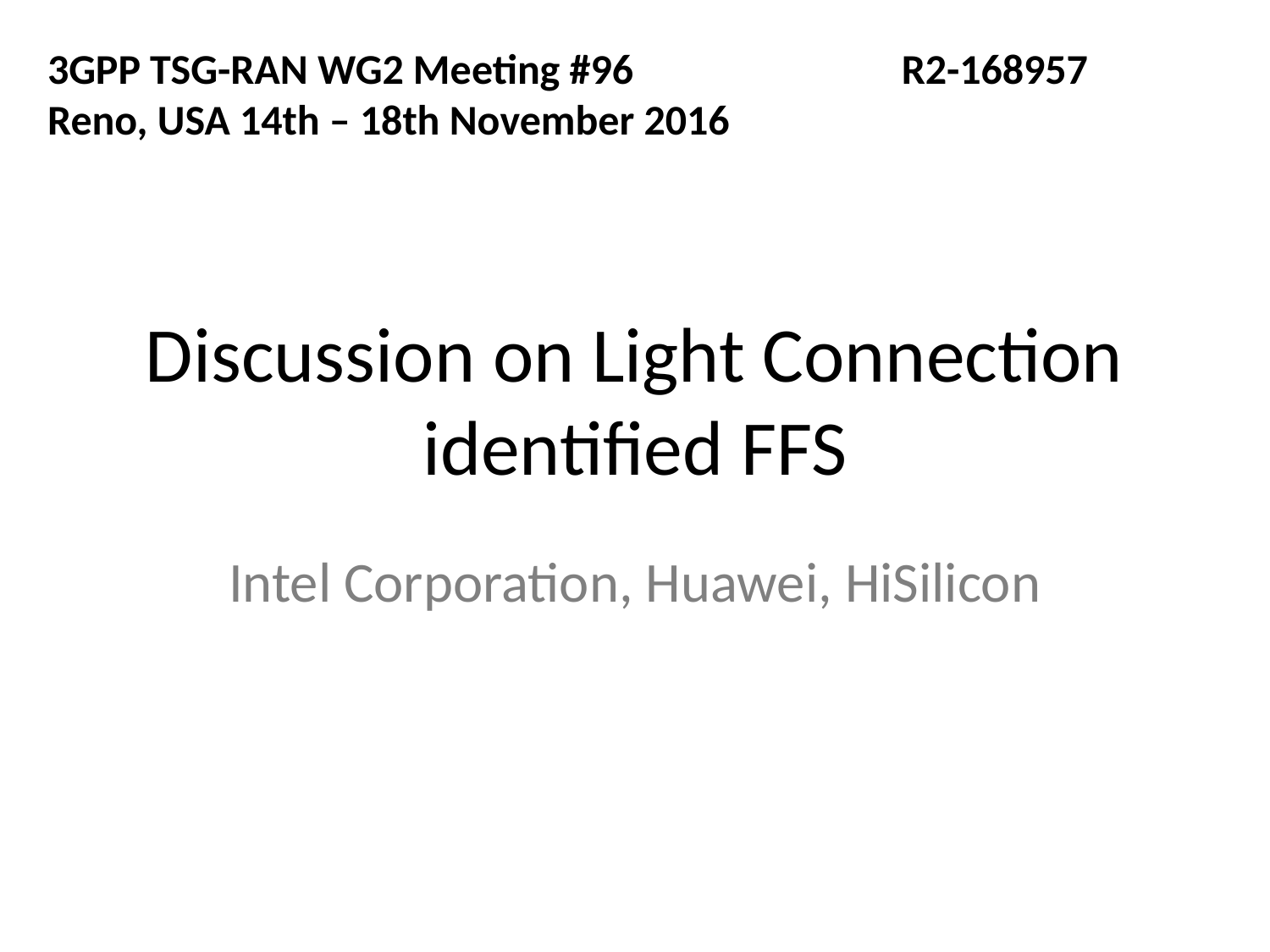

3GPP TSG-RAN WG2 Meeting #96	                       R2-168957
Reno, USA 14th – 18th November 2016
# Discussion on Light Connection identified FFS
Intel Corporation, Huawei, HiSilicon